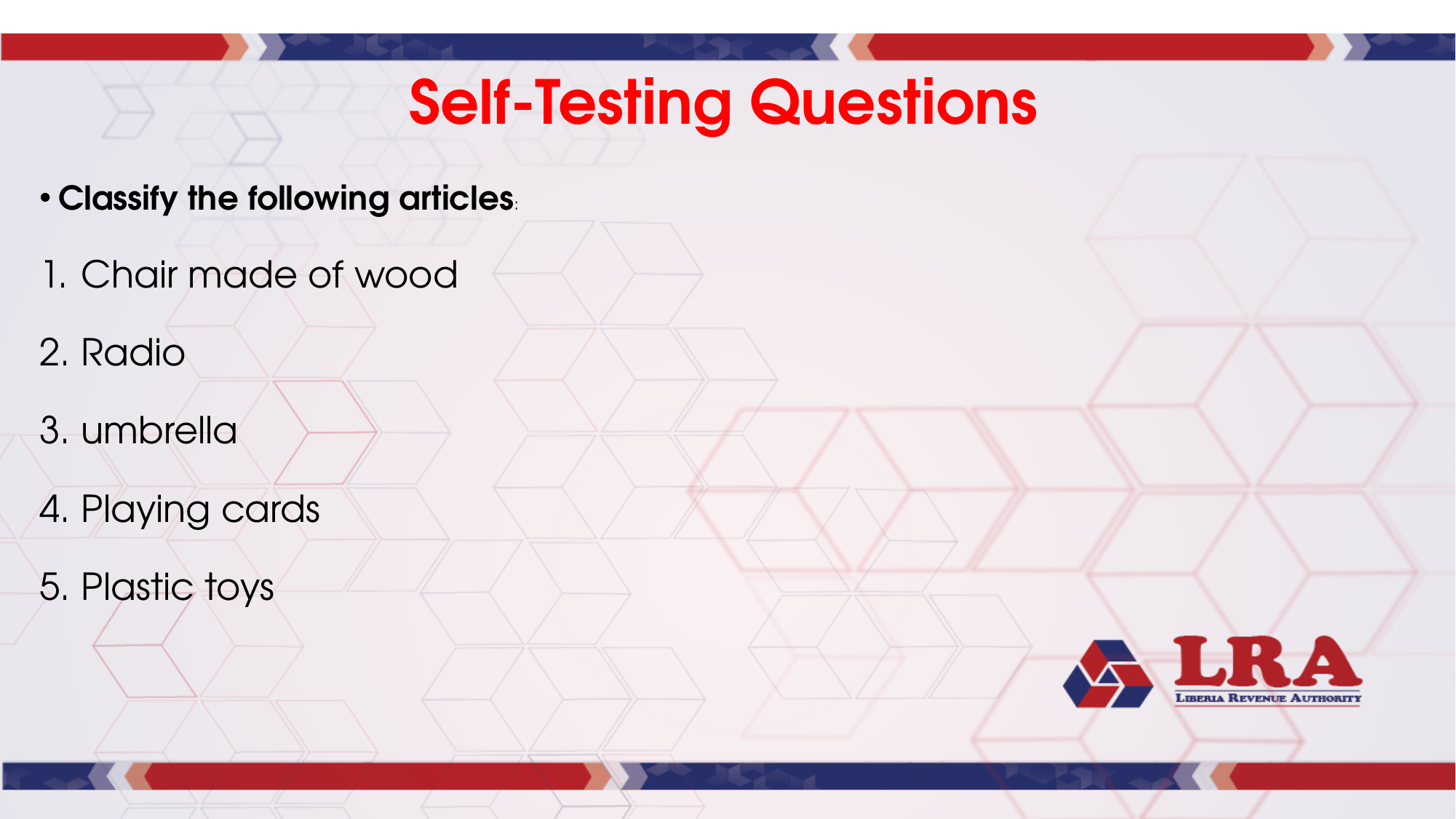

# Self-Testing Questions
Classify the following articles:
Chair made of wood
Radio
umbrella
Playing cards
Plastic toys